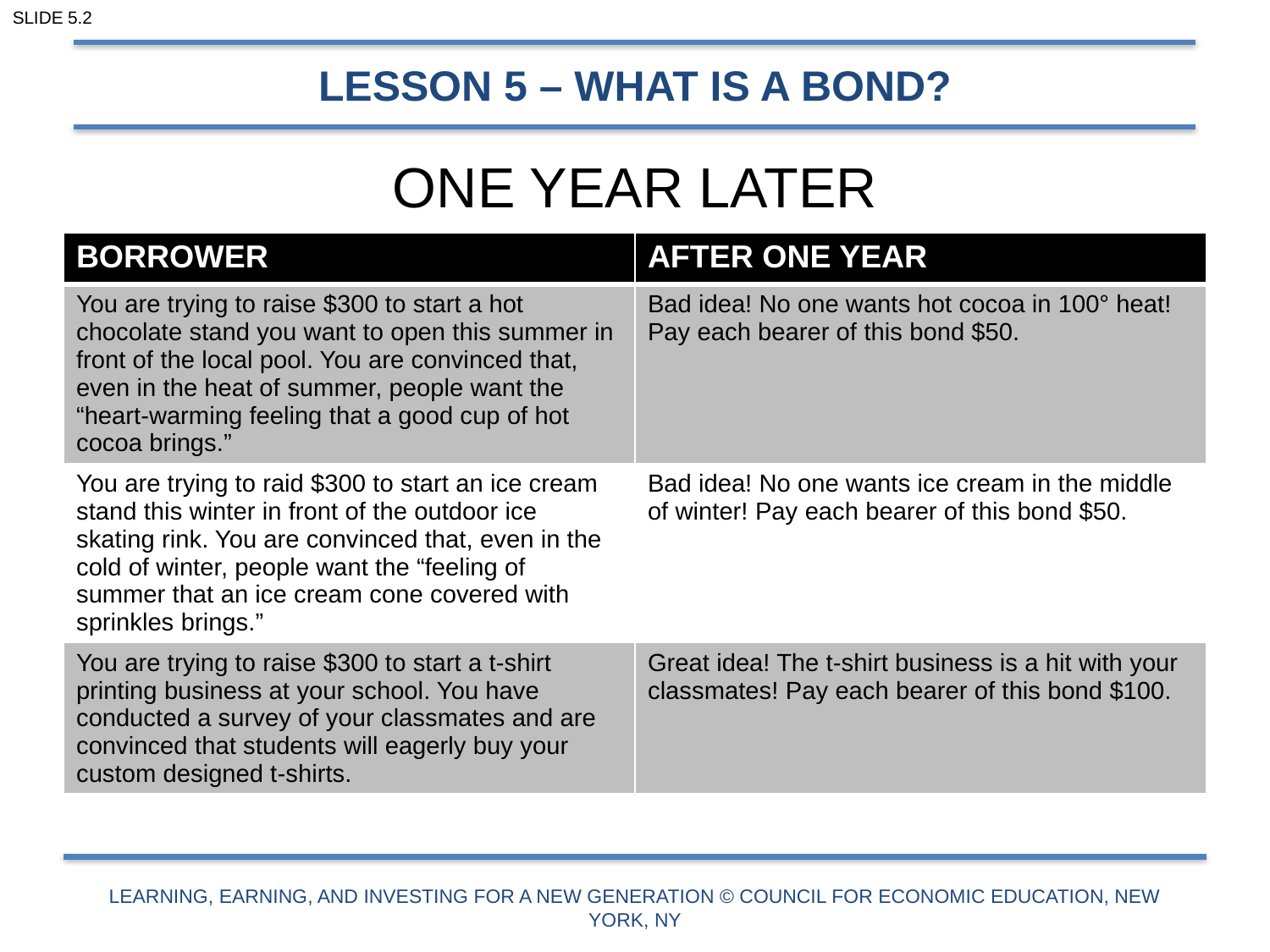

Slide 5.2
Lesson 5 – What is a Bond?
# ONE YEAR LATER
| BORROWER | AFTER ONE YEAR |
| --- | --- |
| You are trying to raise $300 to start a hot chocolate stand you want to open this summer in front of the local pool. You are convinced that, even in the heat of summer, people want the “heart-warming feeling that a good cup of hot cocoa brings.” | Bad idea! No one wants hot cocoa in 100° heat! Pay each bearer of this bond $50. |
| You are trying to raid $300 to start an ice cream stand this winter in front of the outdoor ice skating rink. You are convinced that, even in the cold of winter, people want the “feeling of summer that an ice cream cone covered with sprinkles brings.” | Bad idea! No one wants ice cream in the middle of winter! Pay each bearer of this bond $50. |
| You are trying to raise $300 to start a t-shirt printing business at your school. You have conducted a survey of your classmates and are convinced that students will eagerly buy your custom designed t-shirts. | Great idea! The t-shirt business is a hit with your classmates! Pay each bearer of this bond $100. |